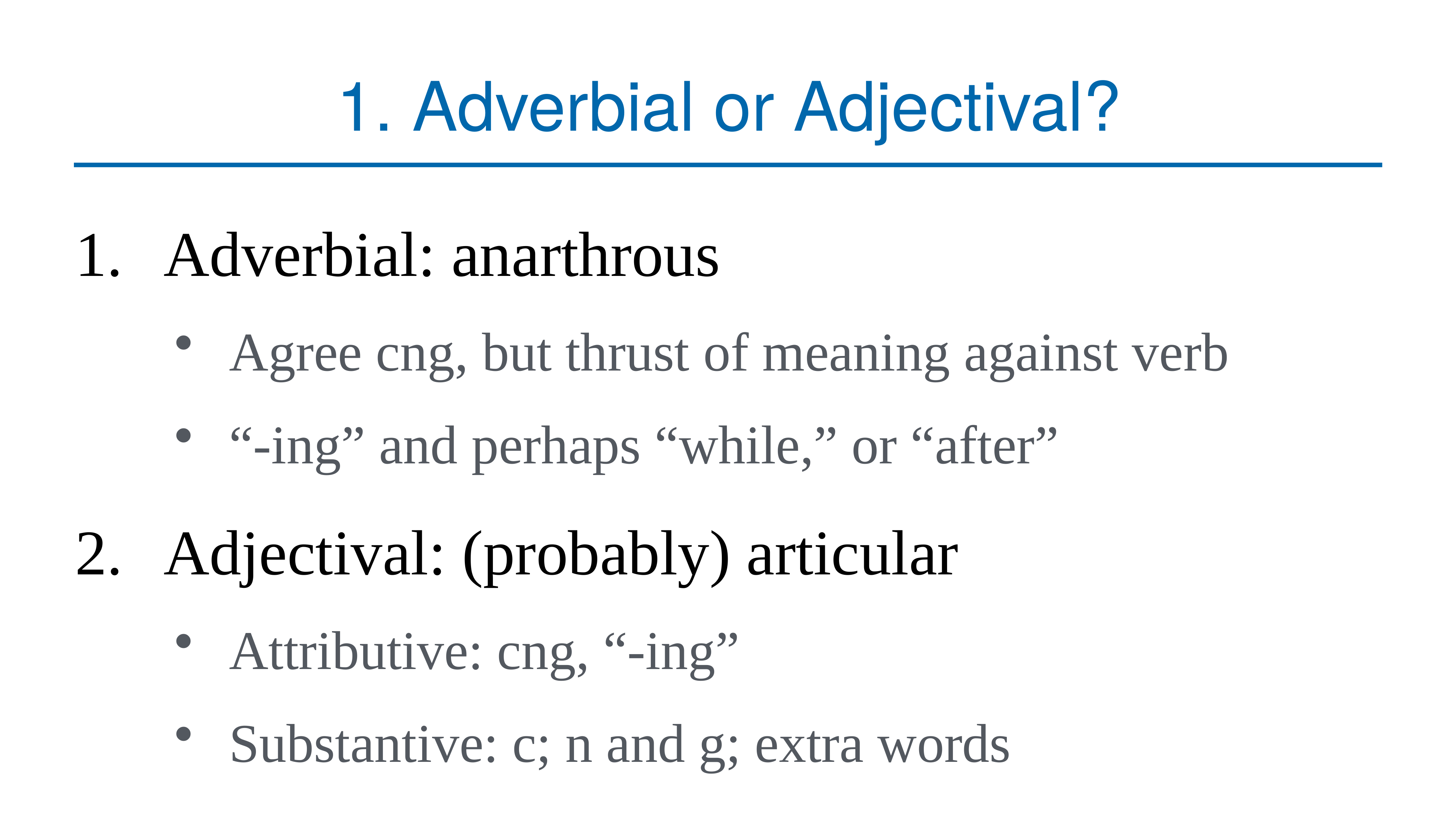

# 1. Adverbial or Adjectival?
Adverbial: anarthrous
Agree cng, but thrust of meaning against verb
“-ing” and perhaps “while,” or “after”
Adjectival: (probably) articular
Attributive: cng, “-ing”
Substantive: c; n and g; extra words